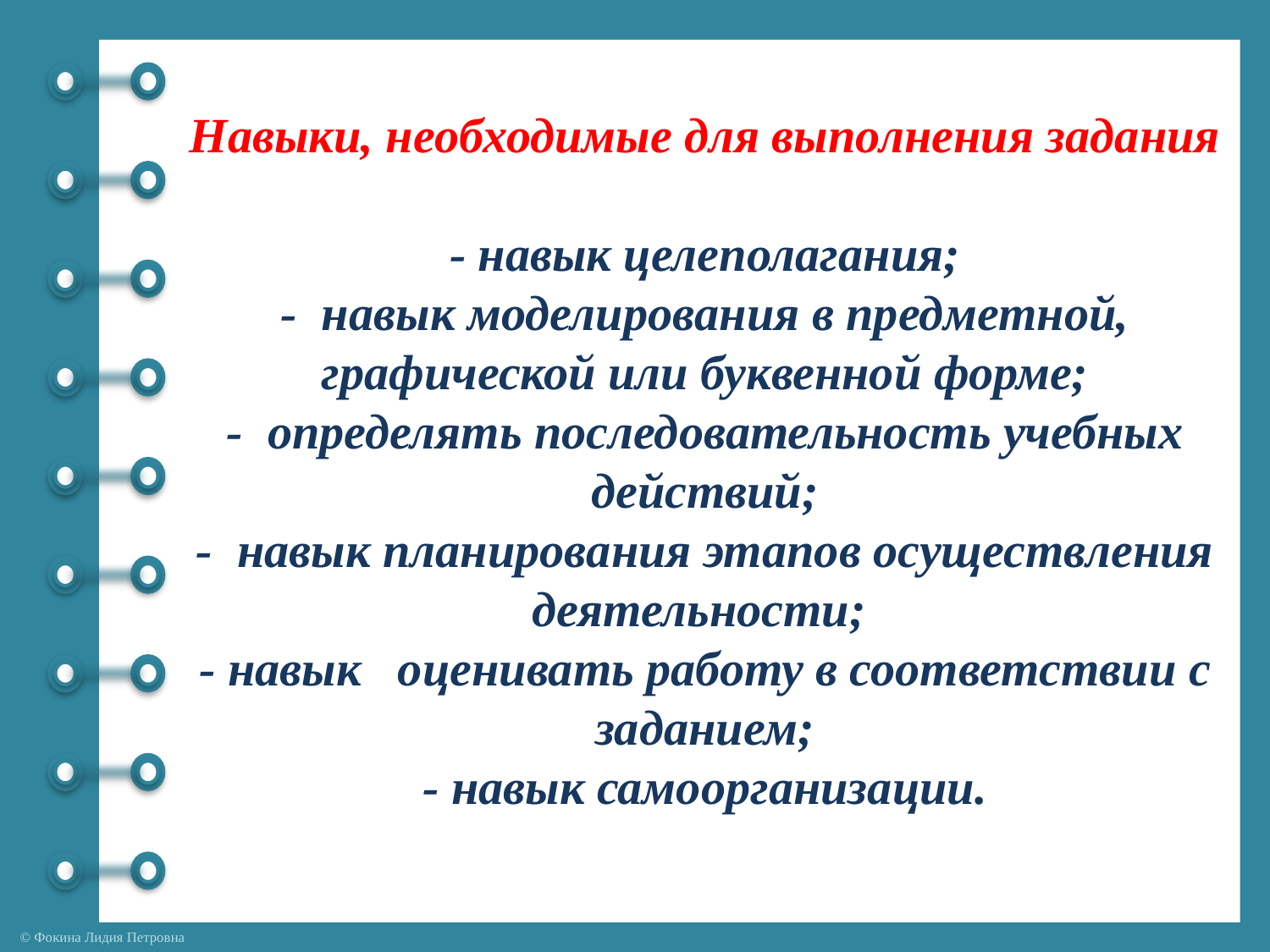

# Навыки, необходимые для выполнения задания - навык целеполагания; -  навык моделирования в предметной, графической или буквенной форме; -  определять последовательность учебных действий; -  навык планирования этапов осуществления деятельности; - навык   оценивать работу в соответствии с заданием; - навык самоорганизации.